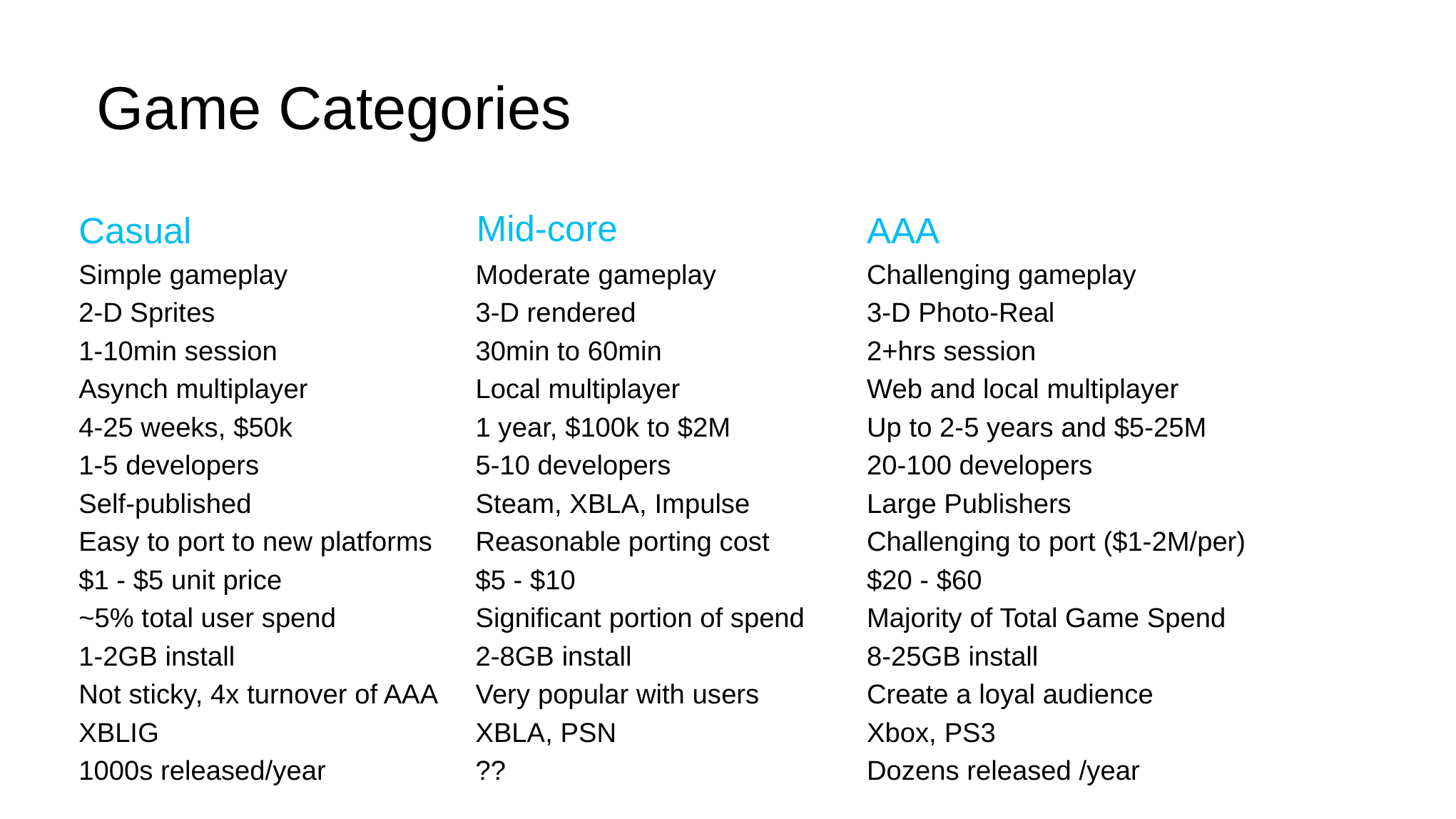

# Game Categories
Mid-core
Casual
AAA
Simple gameplay
2-D Sprites
1-10min session
Asynch multiplayer
4-25 weeks, $50k
1-5 developers
Self-published
Easy to port to new platforms
$1 - $5 unit price
~5% total user spend
1-2GB install
Not sticky, 4x turnover of AAA
XBLIG
1000s released/year

Moderate gameplay
3-D rendered
30min to 60min
Local multiplayer
1 year, $100k to $2M
5-10 developers
Steam, XBLA, Impulse
Reasonable porting cost
$5 - $10
Significant portion of spend
2-8GB install
Very popular with users
XBLA, PSN
??
Challenging gameplay
3-D Photo-Real
2+hrs session
Web and local multiplayer
Up to 2-5 years and $5-25M
20-100 developers
Large Publishers
Challenging to port ($1-2M/per)
$20 - $60
Majority of Total Game Spend
8-25GB install
Create a loyal audience
Xbox, PS3
Dozens released /year